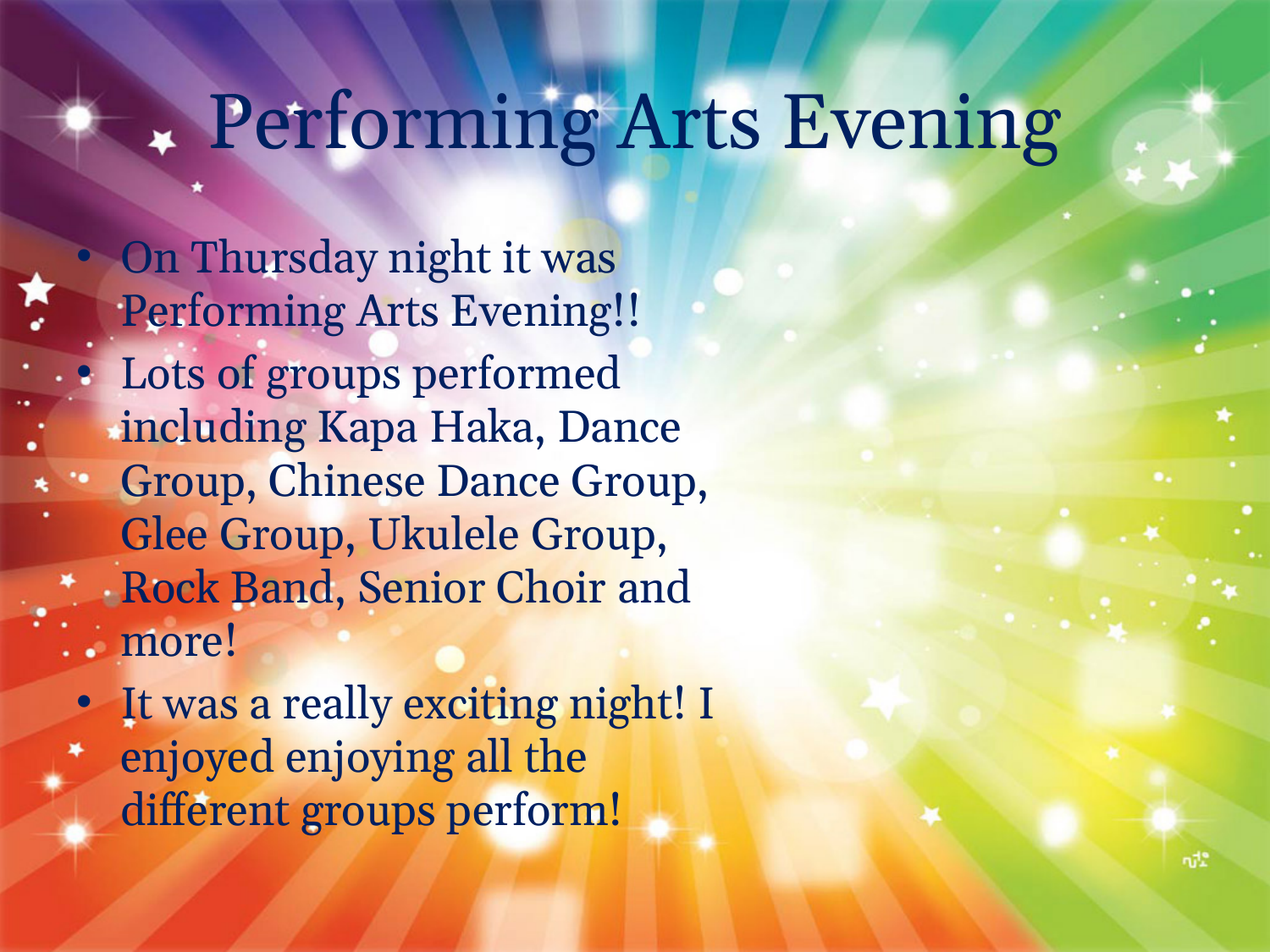

# Performing Arts Evening
On Thursday night it was Performing Arts Evening!!
Lots of groups performed including Kapa Haka, Dance Group, Chinese Dance Group, Glee Group, Ukulele Group, Rock Band, Senior Choir and more!
It was a really exciting night! I enjoyed enjoying all the different groups perform!